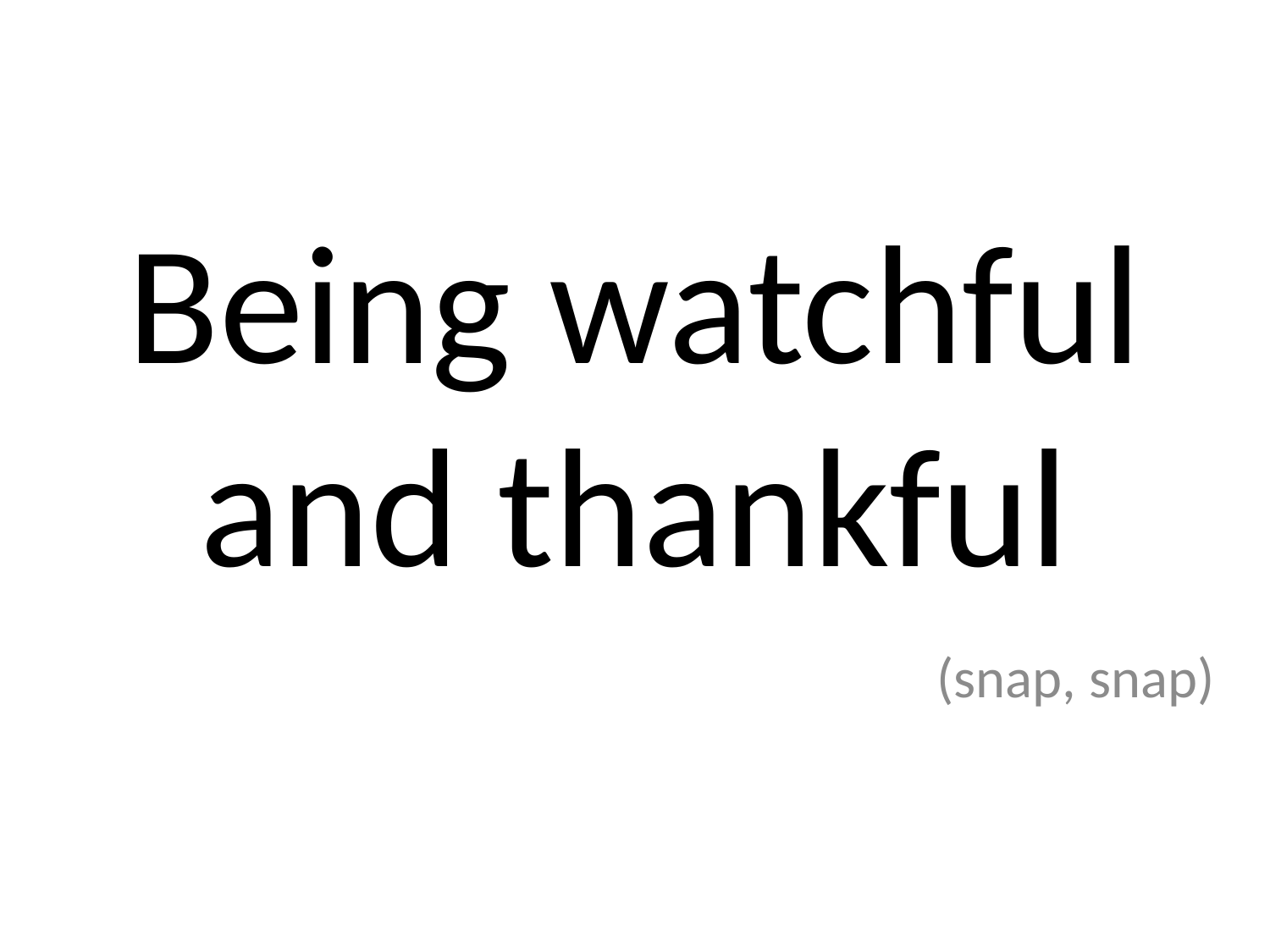

# Being watchful and thankful
(snap, snap)